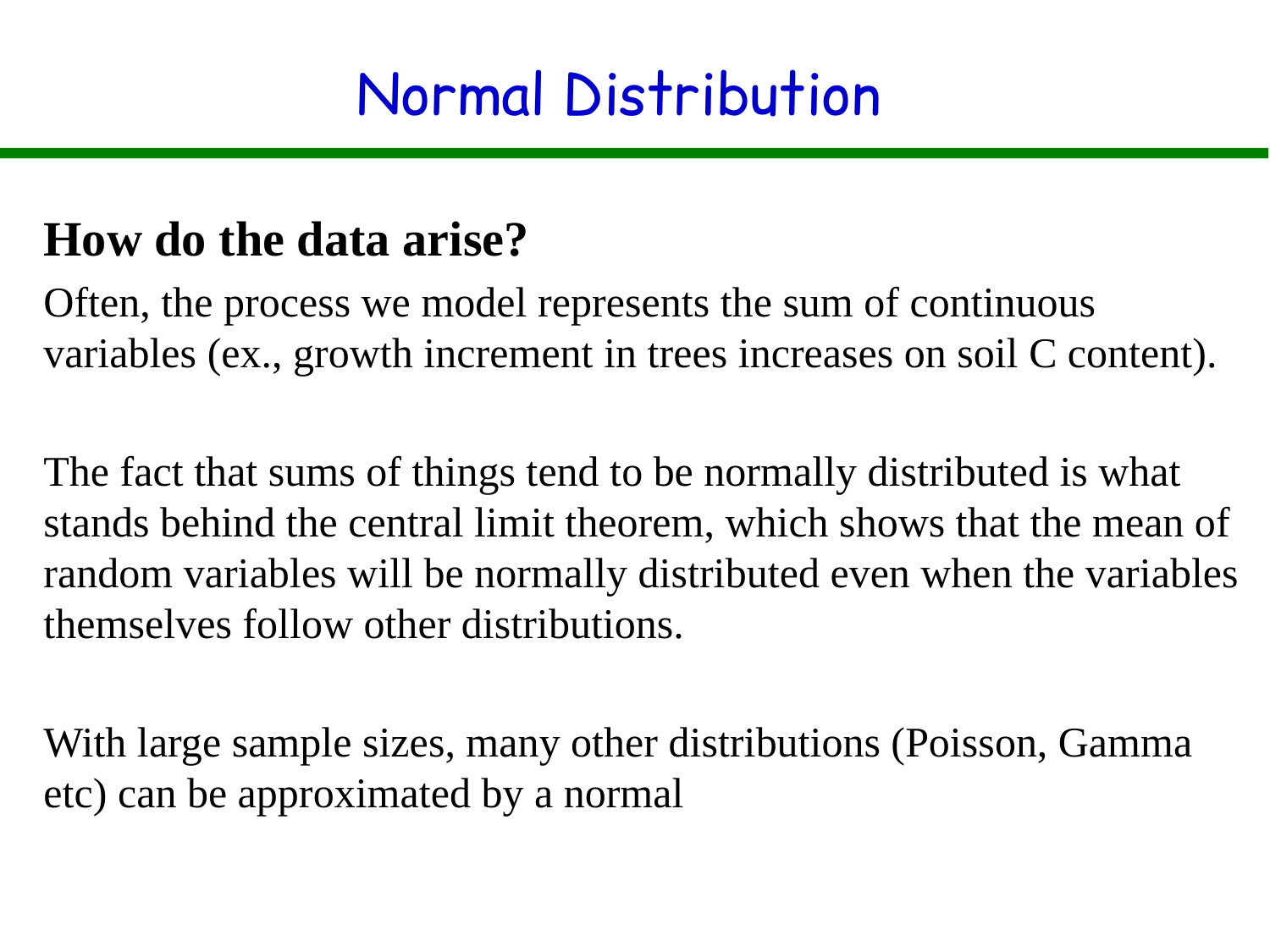

# Normal Distribution
How do the data arise?
Often, the process we model represents the sum of continuous variables (ex., growth increment in trees increases on soil C content).

The fact that sums of things tend to be normally distributed is what stands behind the central limit theorem, which shows that the mean of random variables will be normally distributed even when the variables themselves follow other distributions.

With large sample sizes, many other distributions (Poisson, Gamma etc) can be approximated by a normal